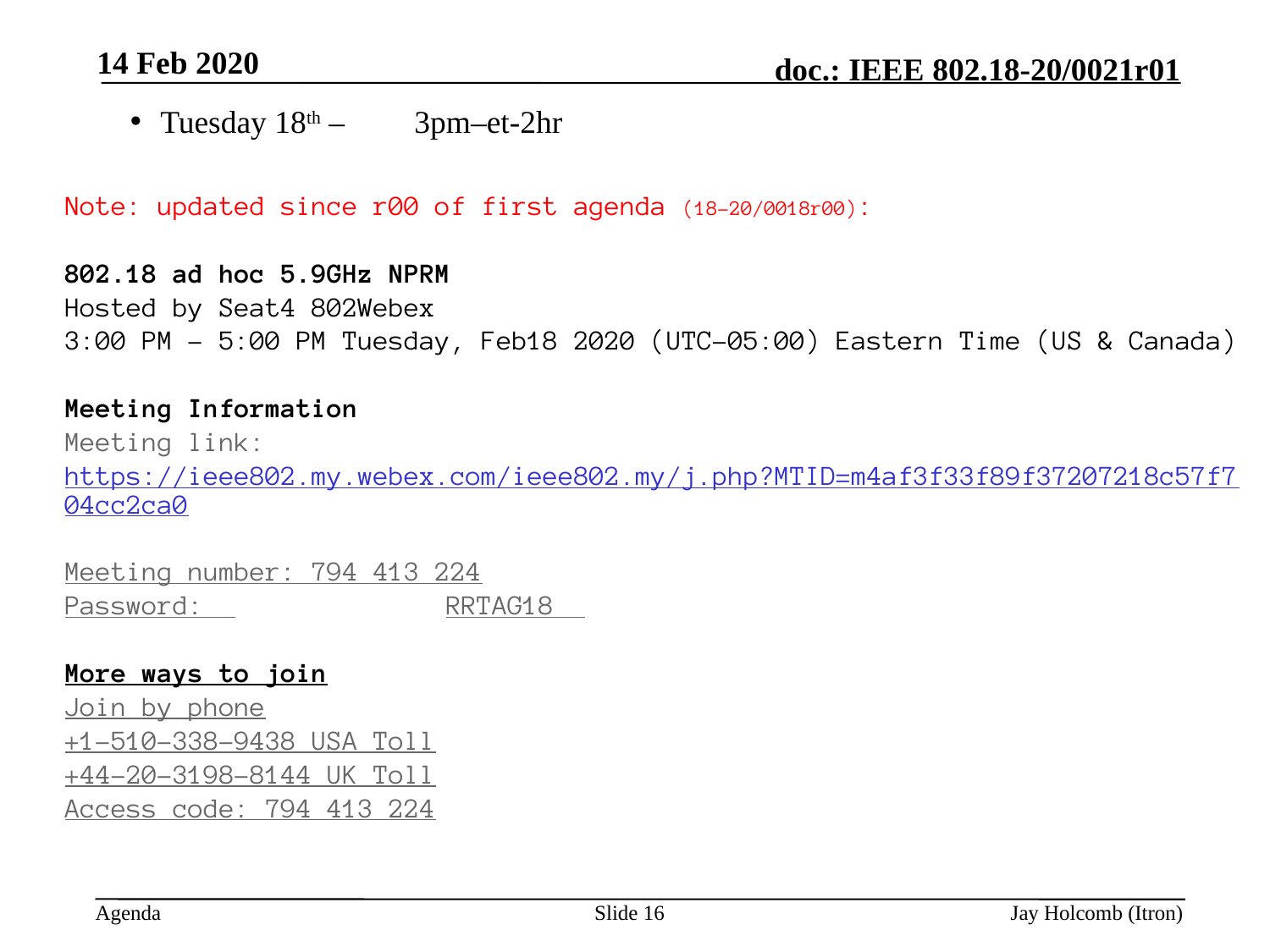

14 Feb 2020
Tuesday 18th – 	3pm–et-2hr
Note: updated since r00 of first agenda (18-20/0018r00):

802.18 ad hoc 5.9GHz NPRM
Hosted by Seat4 802Webex
3:00 PM - 5:00 PM Tuesday, Feb18 2020 (UTC-05:00) Eastern Time (US & Canada)

Meeting Information
Meeting link:
https://ieee802.my.webex.com/ieee802.my/j.php?MTID=m4af3f33f89f37207218c57f704cc2ca0

Meeting number: 794 413 224
Password:  		RRTAG18

More ways to join
Join by phone
+1-510-338-9438 USA Toll
+44-20-3198-8144 UK Toll
Access code: 794 413 224

Slide 16
Jay Holcomb (Itron)